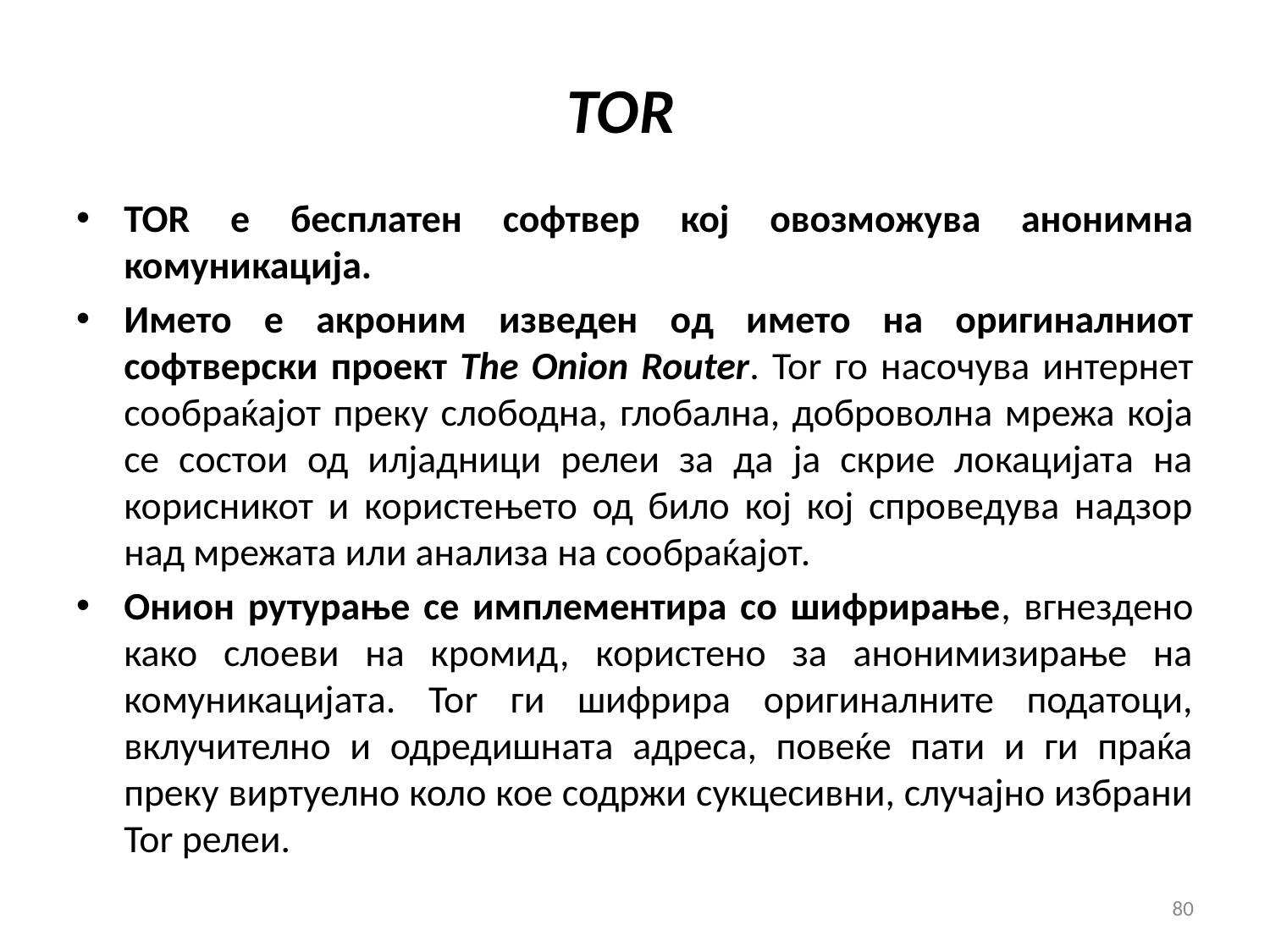

# TOR
TOR е бесплатен софтвер кој овозможува анонимна комуникација.
Името е акроним изведен од името на оригиналниот софтверски проект The Onion Router. Tor го насочува интернет сообраќајот преку слободна, глобална, доброволна мрежа која се состои од илјадници релеи за да ја скрие локацијата на корисникот и користењето од било кој кој спроведува надзор над мрежата или анализа на сообраќајот.
Онион рутурање се имплементира со шифрирање, вгнездено како слоеви на кромид, користено за анонимизирање на комуникацијата. Tor ги шифрира оригиналните податоци, вклучително и одредишната адреса, повеќе пати и ги праќа преку виртуелно коло кое содржи сукцесивни, случајно избрани Tor релеи.
80